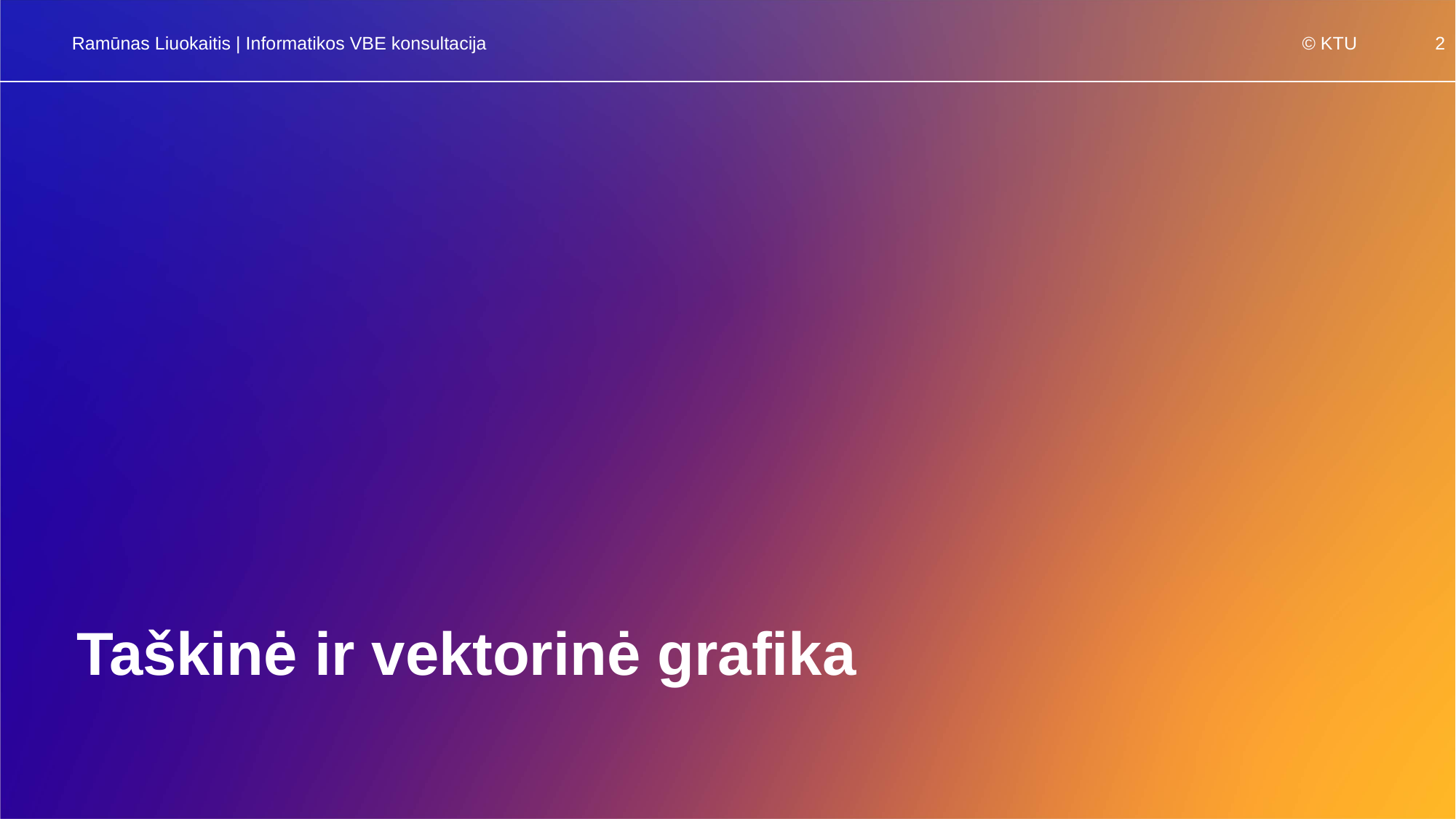

Ramūnas Liuokaitis | Informatikos VBE konsultacija
# Taškinė ir vektorinė grafika